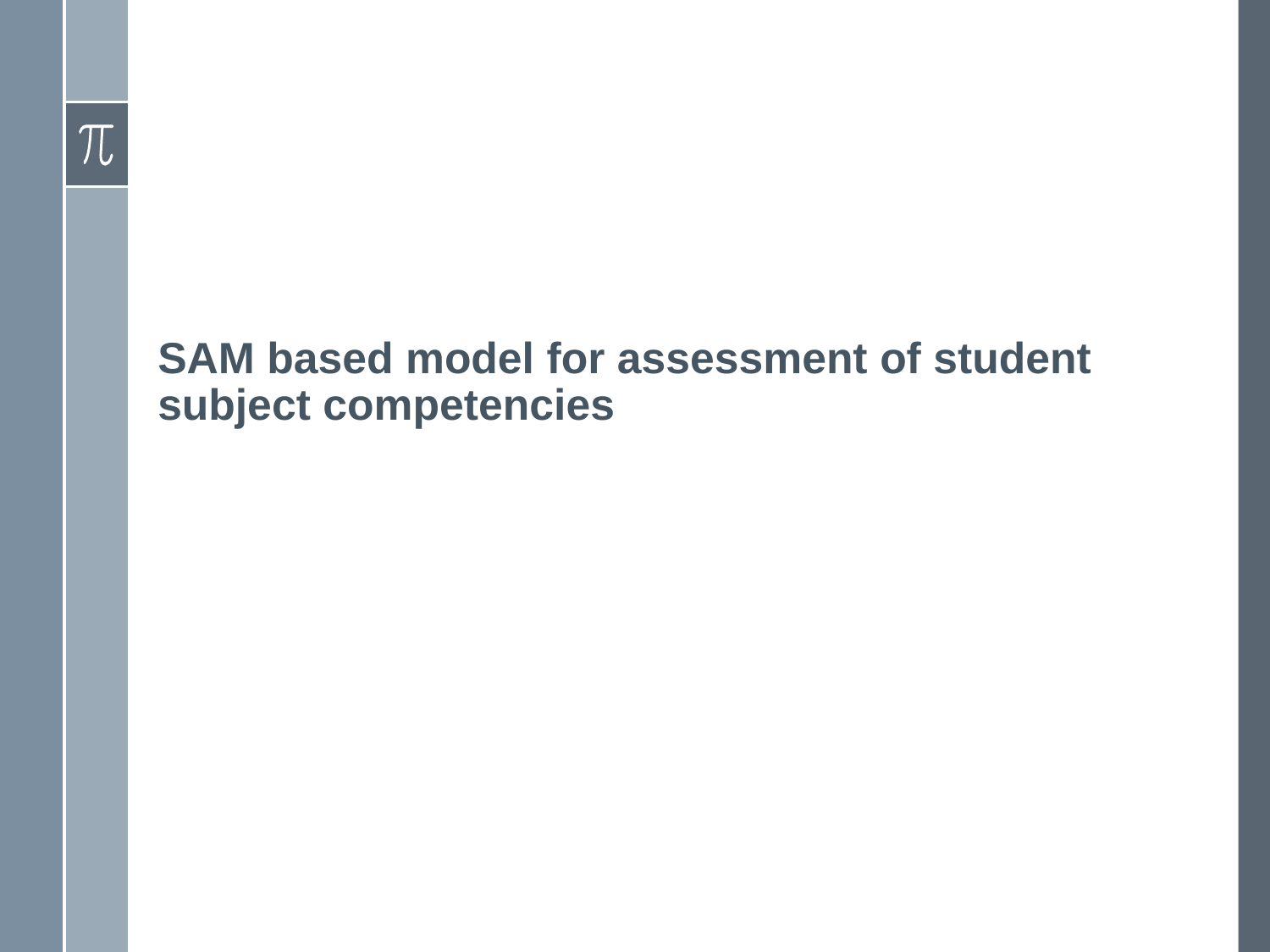

# SAM based model for assessment of student subject competencies